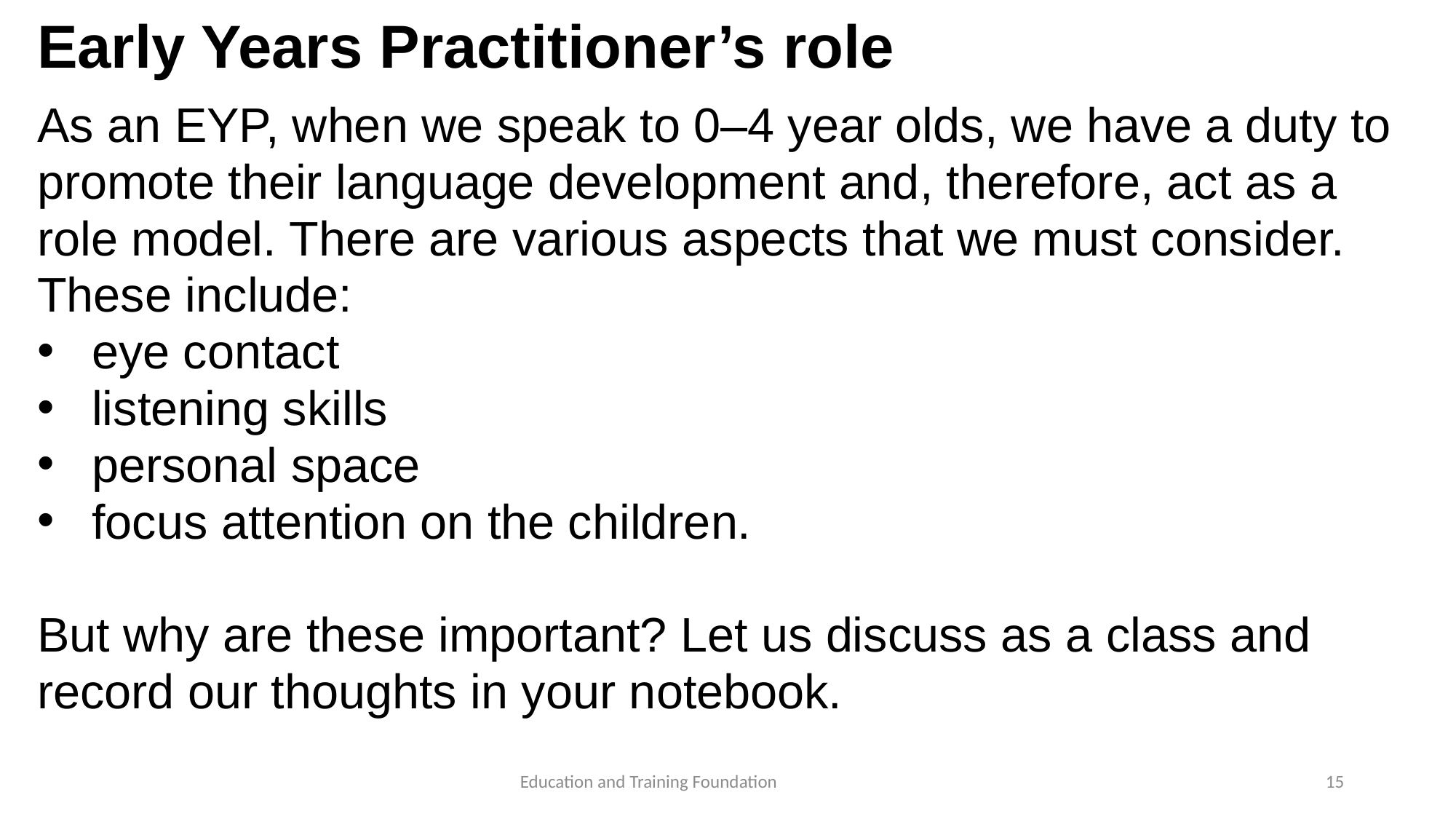

# Early Years Practitioner’s role
As an EYP, when we speak to 0–4 year olds, we have a duty to promote their language development and, therefore, act as a role model. There are various aspects that we must consider. These include:
eye contact
listening skills
personal space
focus attention on the children.

But why are these important? Let us discuss as a class and record our thoughts in your notebook.
15
Education and Training Foundation